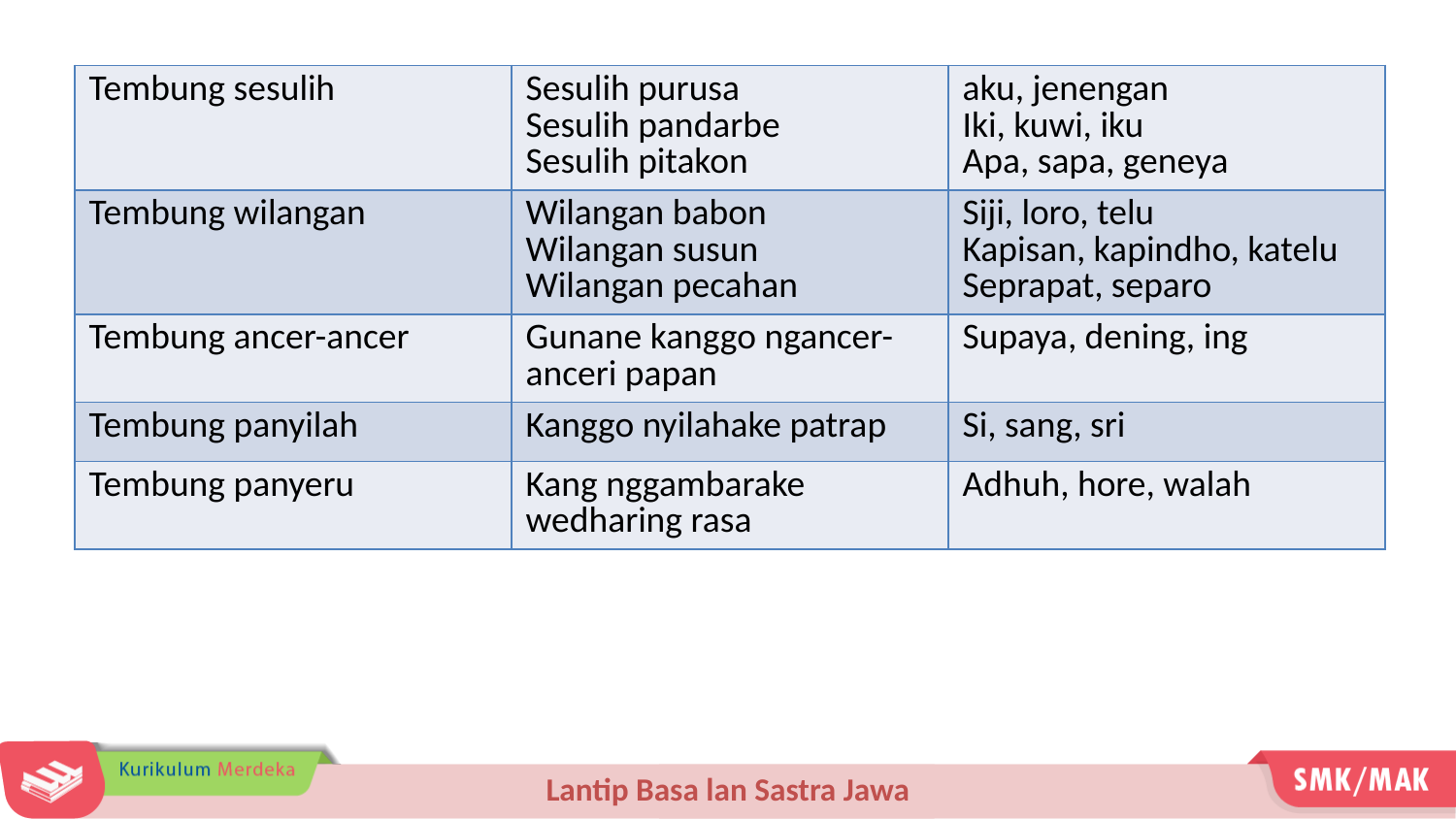

| Tembung sesulih | Sesulih purusa Sesulih pandarbe Sesulih pitakon | aku, jenengan Iki, kuwi, iku Apa, sapa, geneya |
| --- | --- | --- |
| Tembung wilangan | Wilangan babon Wilangan susun Wilangan pecahan | Siji, loro, telu Kapisan, kapindho, katelu Seprapat, separo |
| Tembung ancer-ancer | Gunane kanggo ngancer-anceri papan | Supaya, dening, ing |
| Tembung panyilah | Kanggo nyilahake patrap | Si, sang, sri |
| Tembung panyeru | Kang nggambarake wedharing rasa | Adhuh, hore, walah |